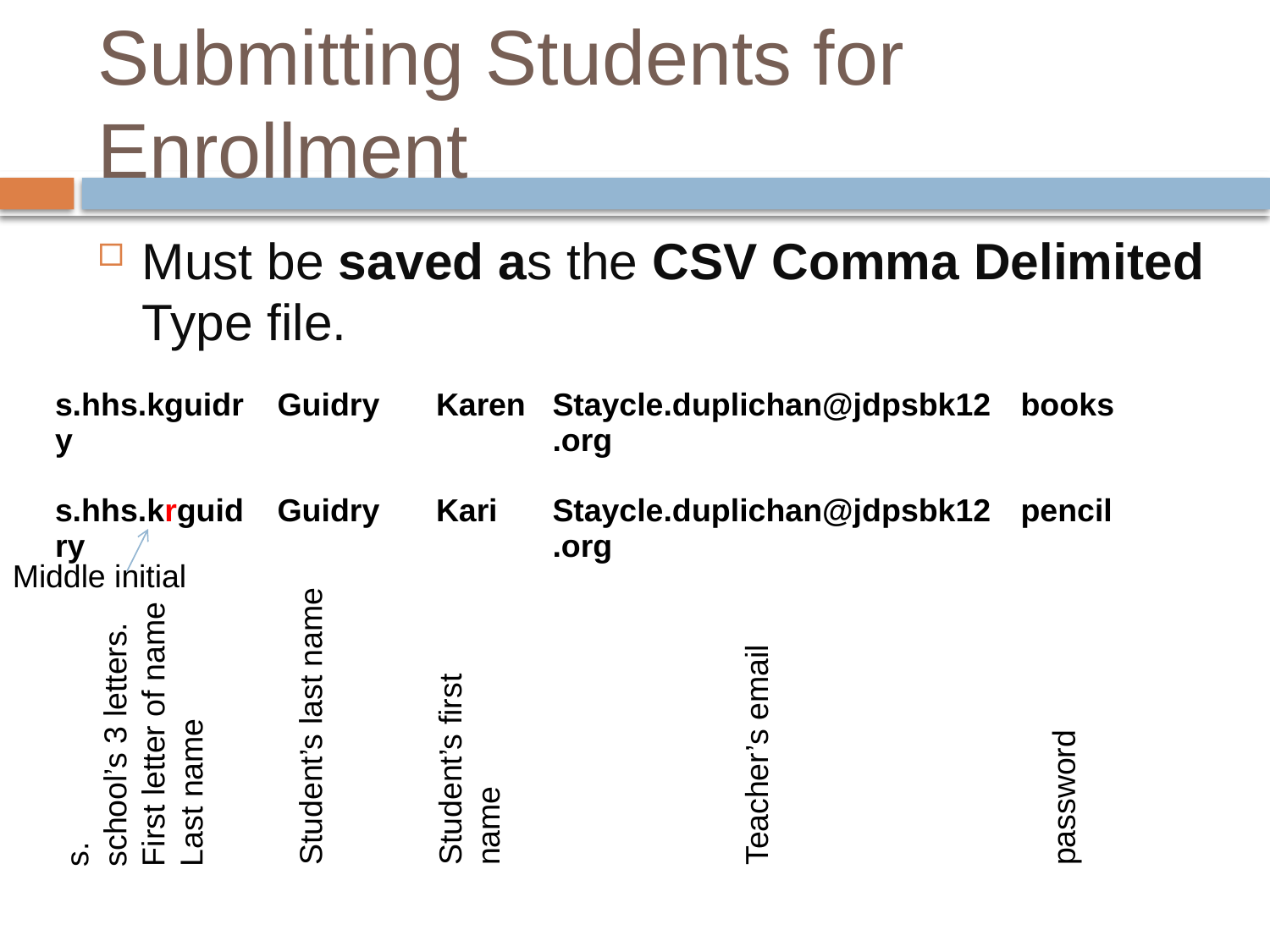

# Submitting Students for Enrollment
Must be saved as the CSV Comma Delimited Type file.

| s.hhs.kguidry | Guidry | Karen | Staycle.duplichan@jdpsbk12.org | books |
| --- | --- | --- | --- | --- |
| s.hhs.krguidry | Guidry | Kari | Staycle.duplichan@jdpsbk12.org | pencil |
|  |  |  |  |  |
Middle initial
s.
school’s 3 letters.
First letter of name
Last name

Teacher’s email
Student’s last name
Student’s first name
password